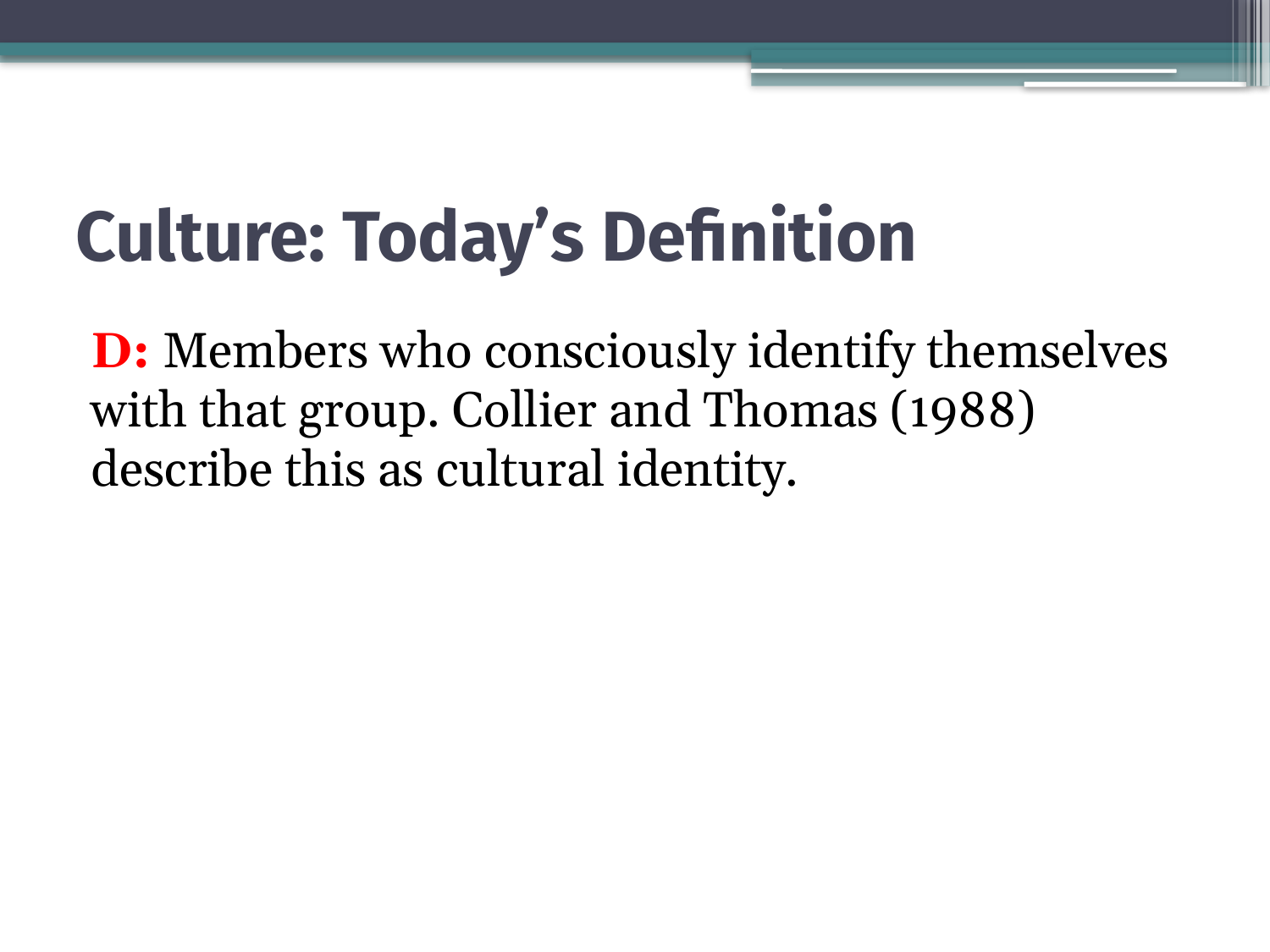

# Culture: Today’s Definition
D: Members who consciously identify themselves with that group. Collier and Thomas (1988) describe this as cultural identity.